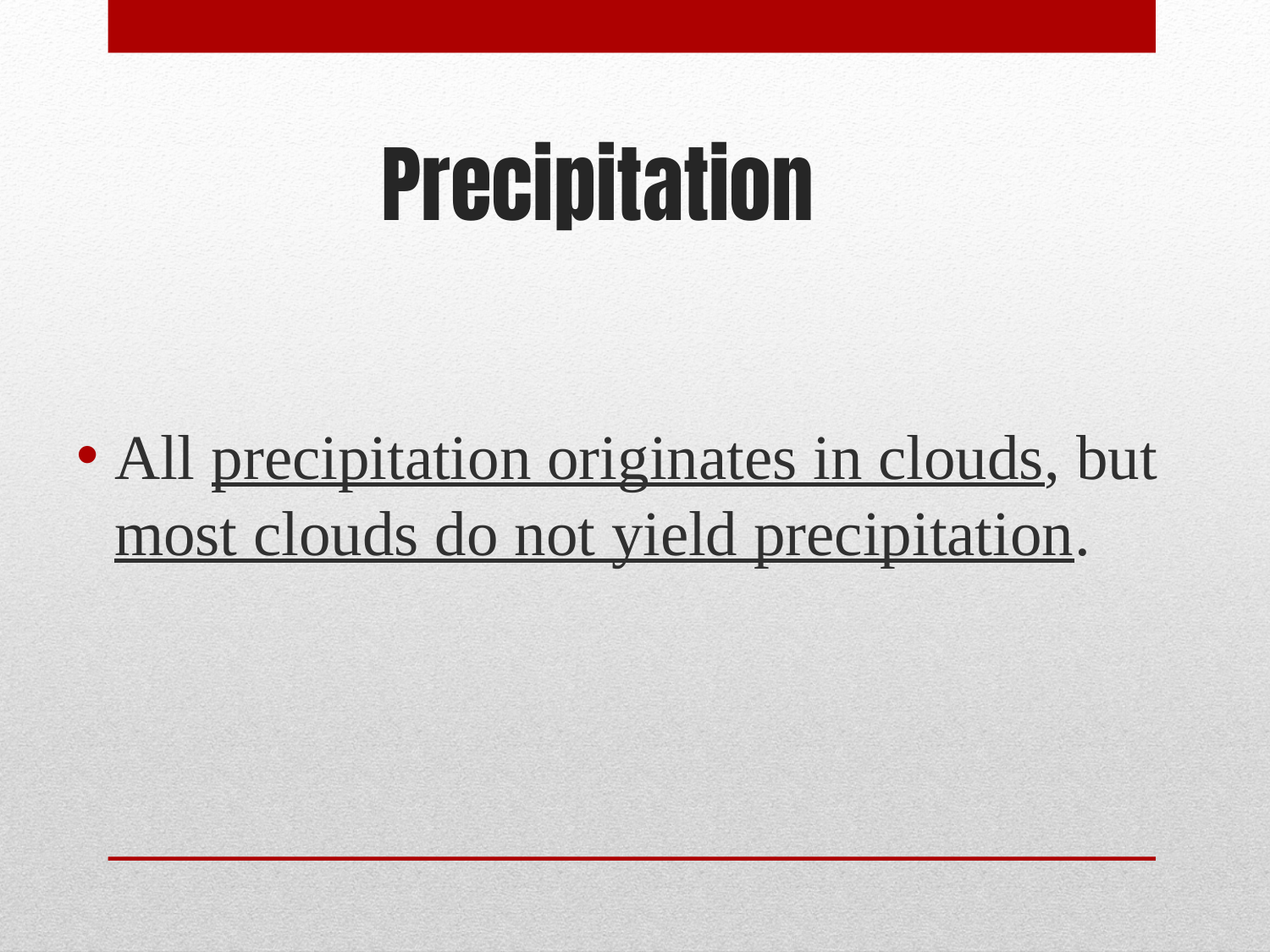

# Precipitation
All precipitation originates in clouds, but most clouds do not yield precipitation.